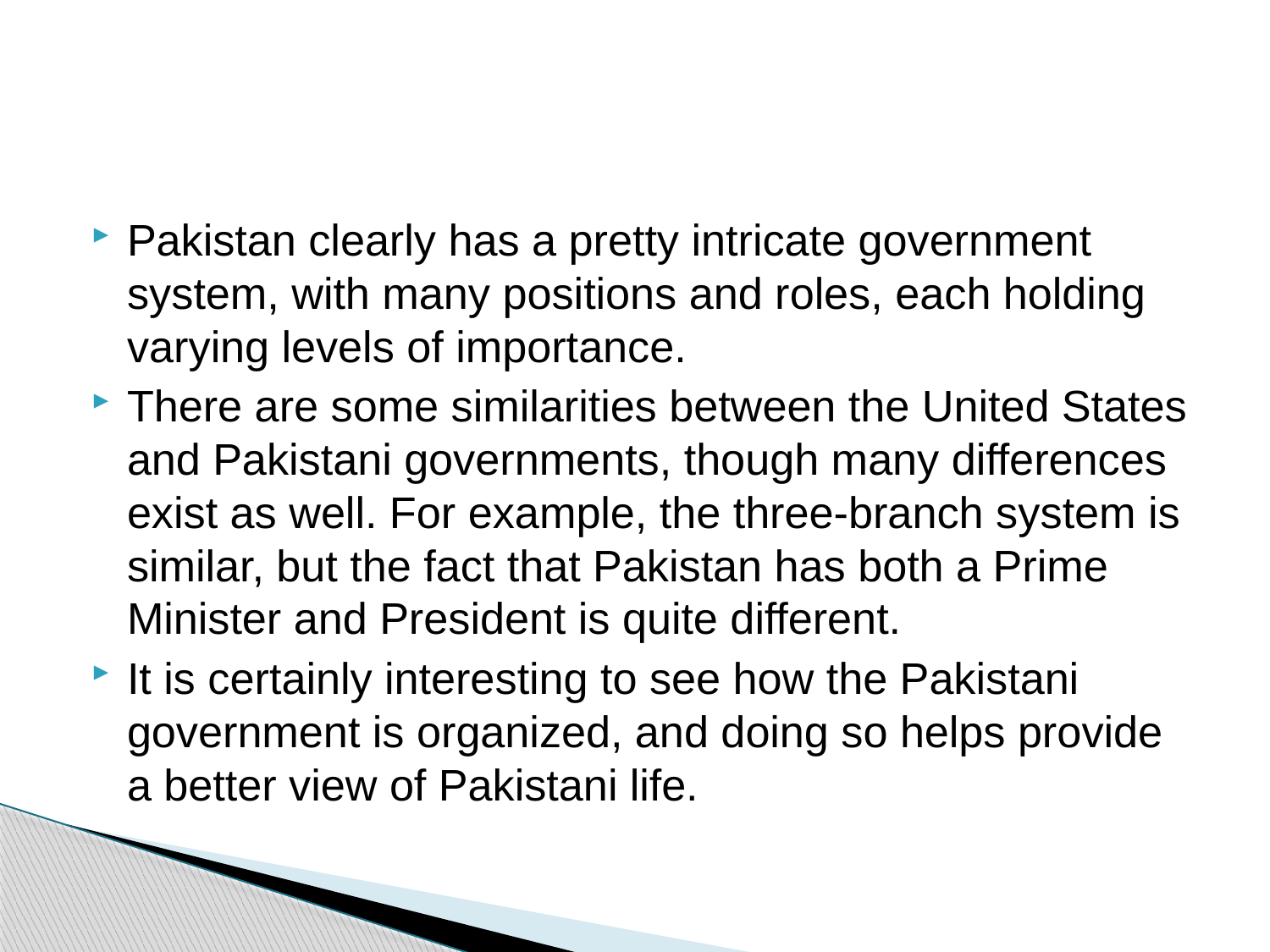

#
Pakistan clearly has a pretty intricate government system, with many positions and roles, each holding varying levels of importance.
There are some similarities between the United States and Pakistani governments, though many differences exist as well. For example, the three-branch system is similar, but the fact that Pakistan has both a Prime Minister and President is quite different.
It is certainly interesting to see how the Pakistani government is organized, and doing so helps provide a better view of Pakistani life.